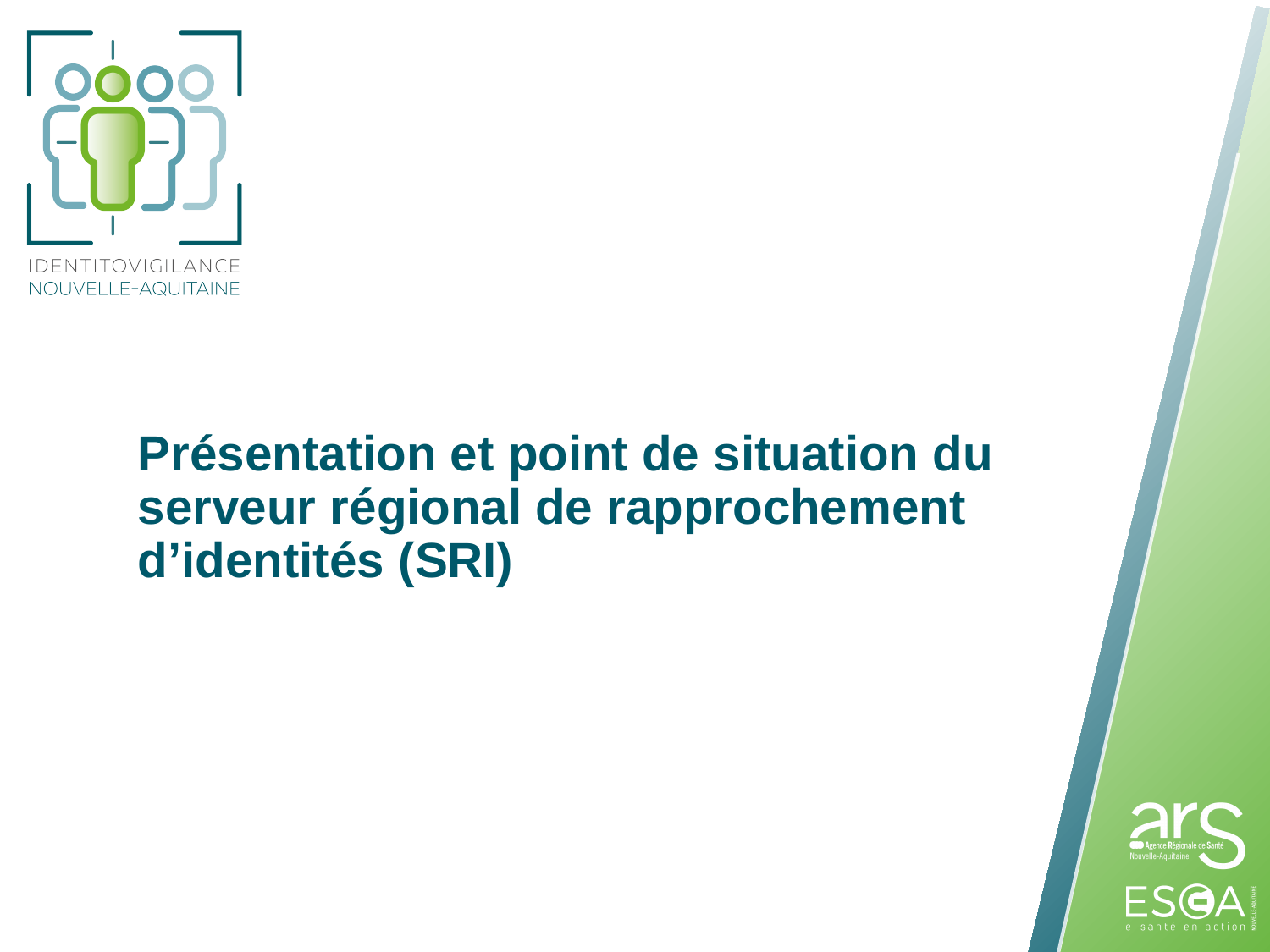

# Présentation et point de situation du serveur régional de rapprochement d’identités (SRI)